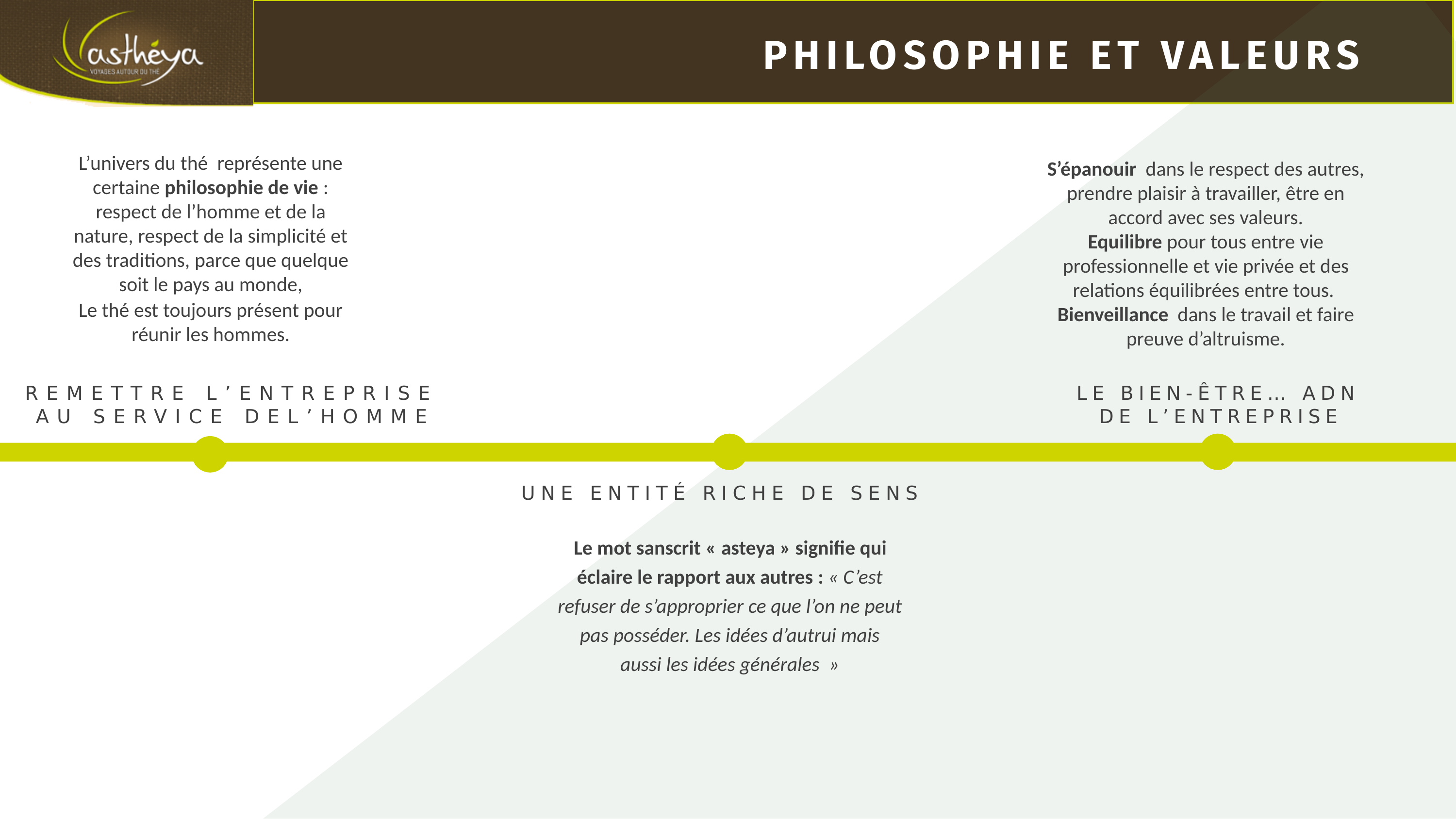

PHILOSOPHIE ET VALEURS
L’univers du thé  représente une certaine philosophie de vie : respect de l’homme et de la nature, respect de la simplicité et des traditions, parce que quelque soit le pays au monde,
Le thé est toujours présent pour réunir les hommes.
S’épanouir  dans le respect des autres, prendre plaisir à travailler, être en accord avec ses valeurs.
Equilibre pour tous entre vie professionnelle et vie privée et des relations équilibrées entre tous.
Bienveillance  dans le travail et faire preuve d’altruisme.
LE BIEN-ÊTRE… ADN DE L’ENTREPRISE
REMETTRE L’ENTREPRISE AU SERVICE DEL’HOMME

UNE ENTITÉ RICHE DE SENS
Le mot sanscrit « asteya » signifie qui  éclaire le rapport aux autres : « C’est refuser de s’approprier ce que l’on ne peut pas posséder. Les idées d’autrui mais aussi les idées générales  »